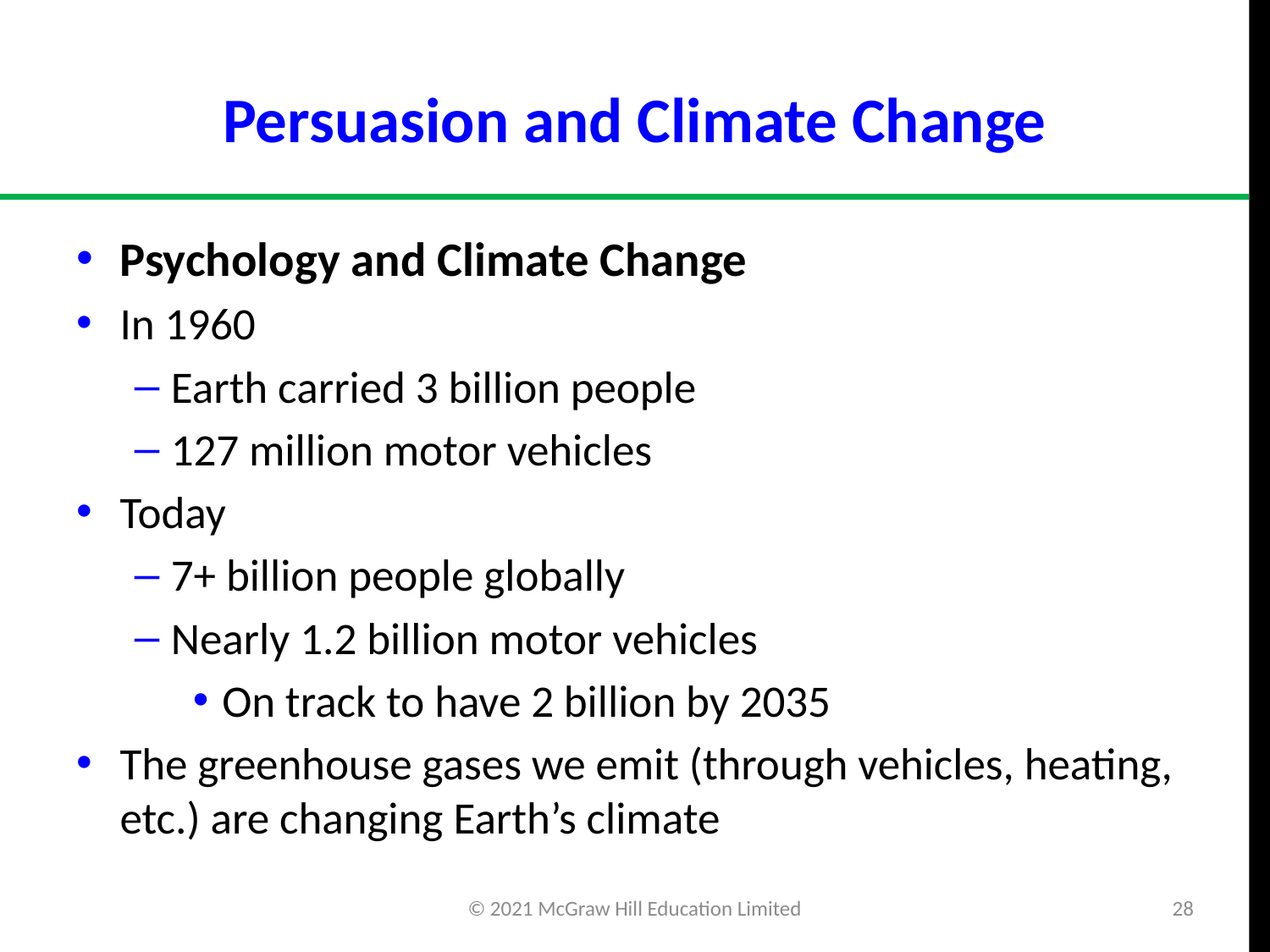

# Persuasion and Climate Change
Psychology and Climate Change
In 1960
Earth carried 3 billion people
127 million motor vehicles
Today
7+ billion people globally
Nearly 1.2 billion motor vehicles
On track to have 2 billion by 2035
The greenhouse gases we emit (through vehicles, heating, etc.) are changing Earth’s climate

© 2021 McGraw Hill Education Limited
28